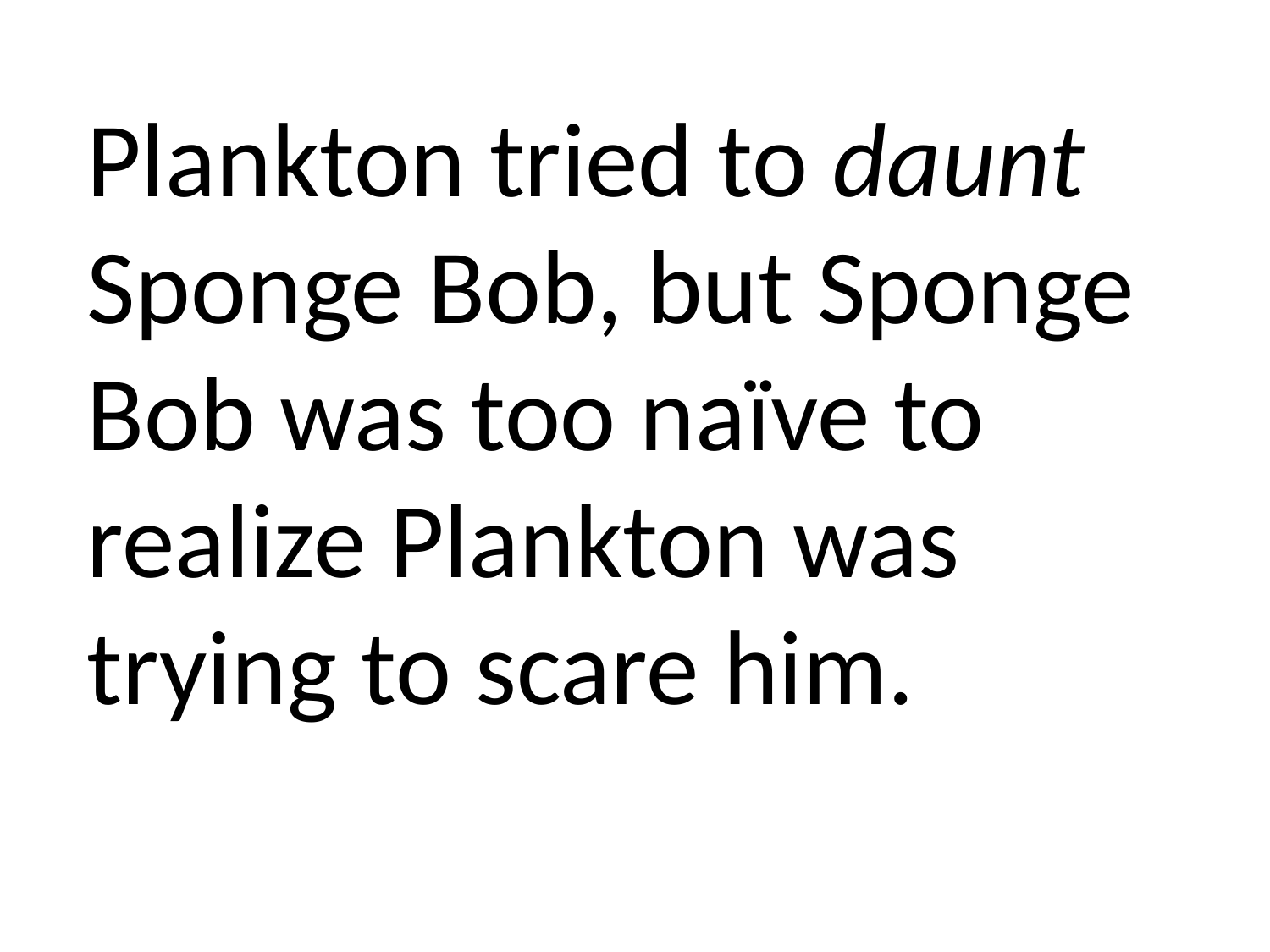

Plankton tried to daunt Sponge Bob, but Sponge Bob was too naïve to realize Plankton was trying to scare him.